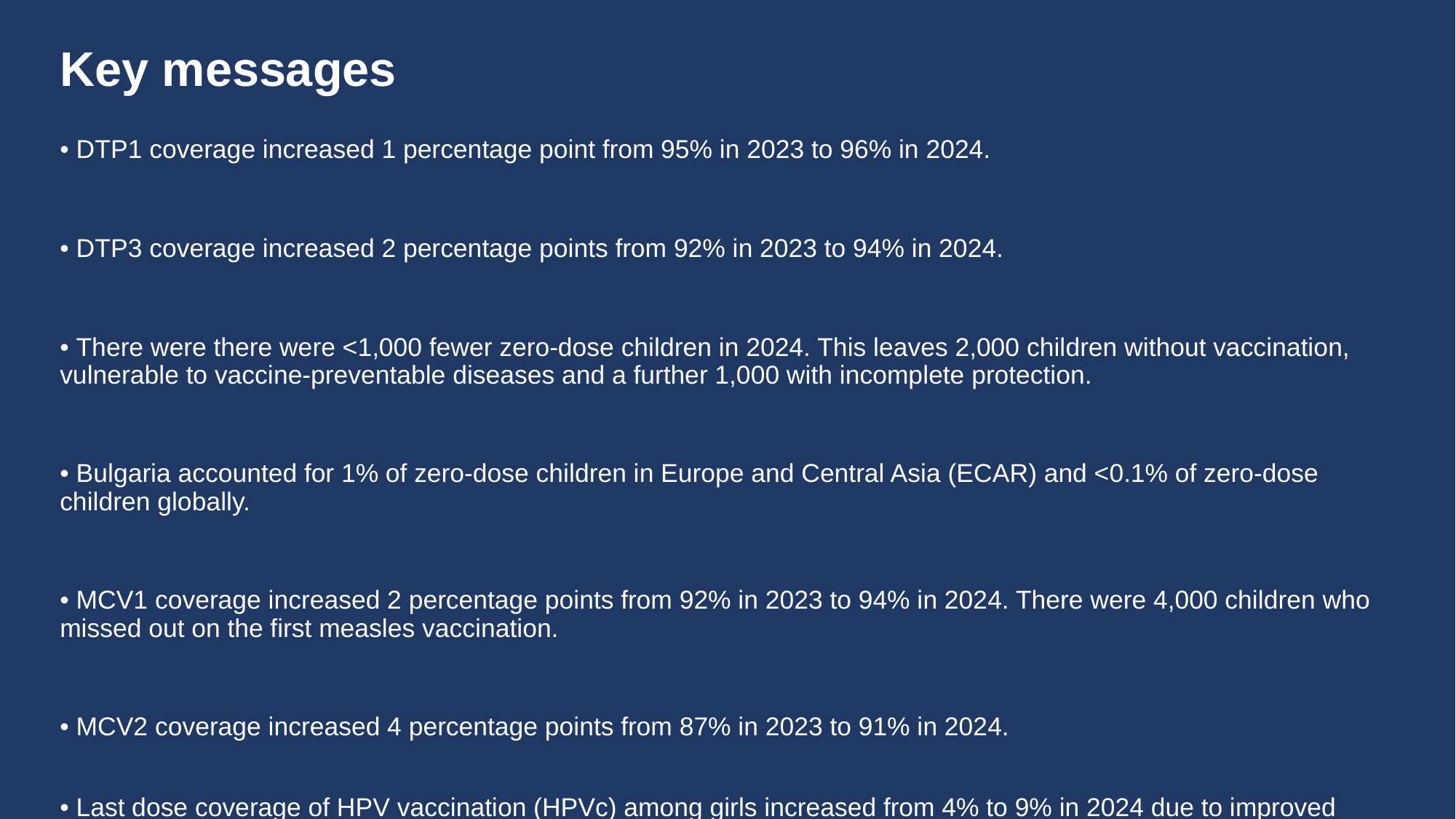

# Key messages
• DTP1 coverage increased 1 percentage point from 95% in 2023 to 96% in 2024.

• DTP3 coverage increased 2 percentage points from 92% in 2023 to 94% in 2024.

• There were there were <1,000 fewer zero-dose children in 2024. This leaves 2,000 children without vaccination, vulnerable to vaccine-preventable diseases and a further 1,000 with incomplete protection.

• Bulgaria accounted for 1% of zero-dose children in Europe and Central Asia (ECAR) and <0.1% of zero-dose children globally.

• MCV1 coverage increased 2 percentage points from 92% in 2023 to 94% in 2024. There were 4,000 children who missed out on the first measles vaccination.

• MCV2 coverage increased 4 percentage points from 87% in 2023 to 91% in 2024.

• Last dose coverage of HPV vaccination (HPVc) among girls increased from 4% to 9% in 2024 due to improved programme performance.